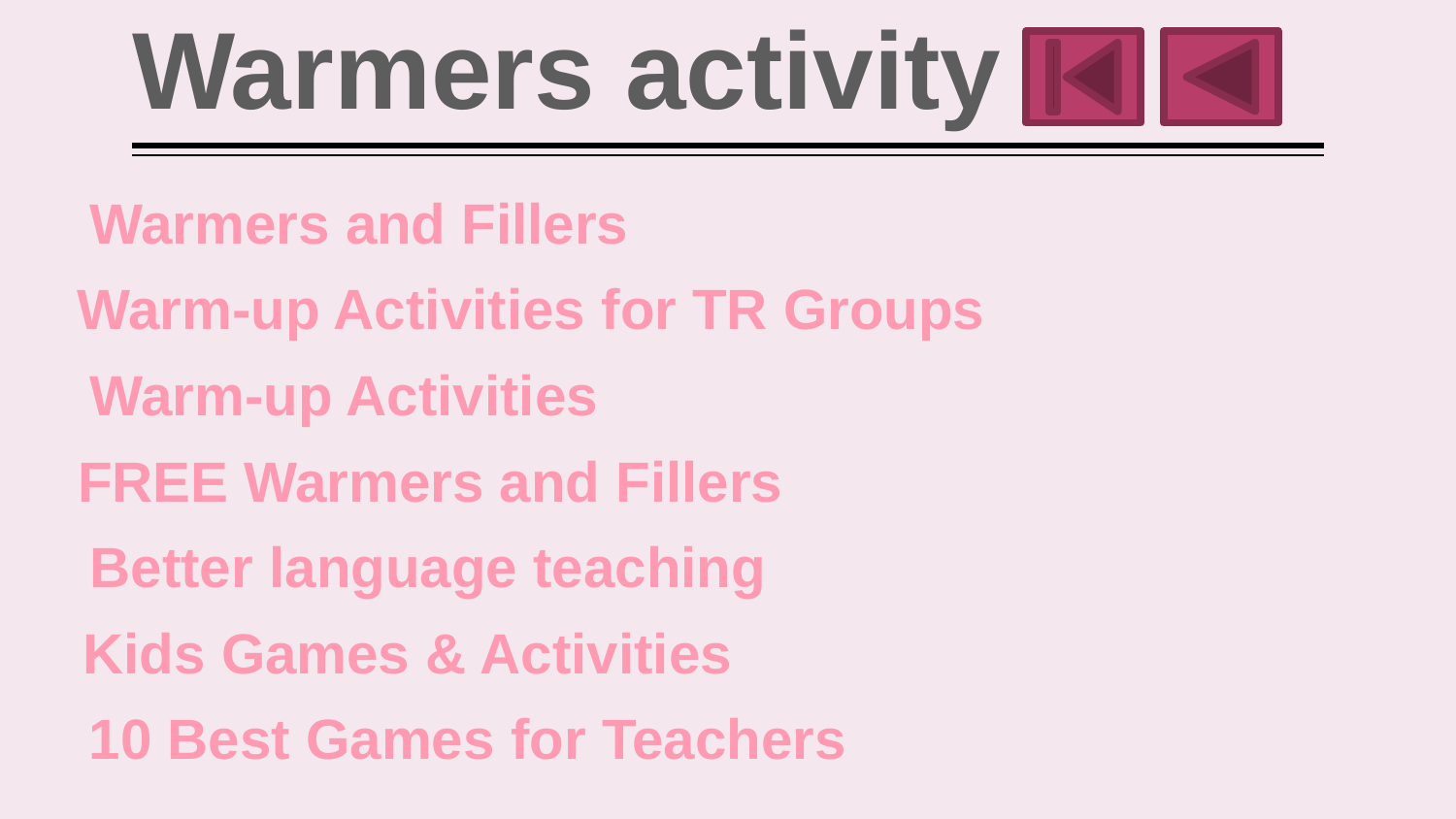

# Warmers activity

Warmers and Fillers
Warm-up Activities for TR Groups
Warm-up Activities
FREE Warmers and Fillers
Better language teaching
Kids Games & Activities
10 Best Games for Teachers